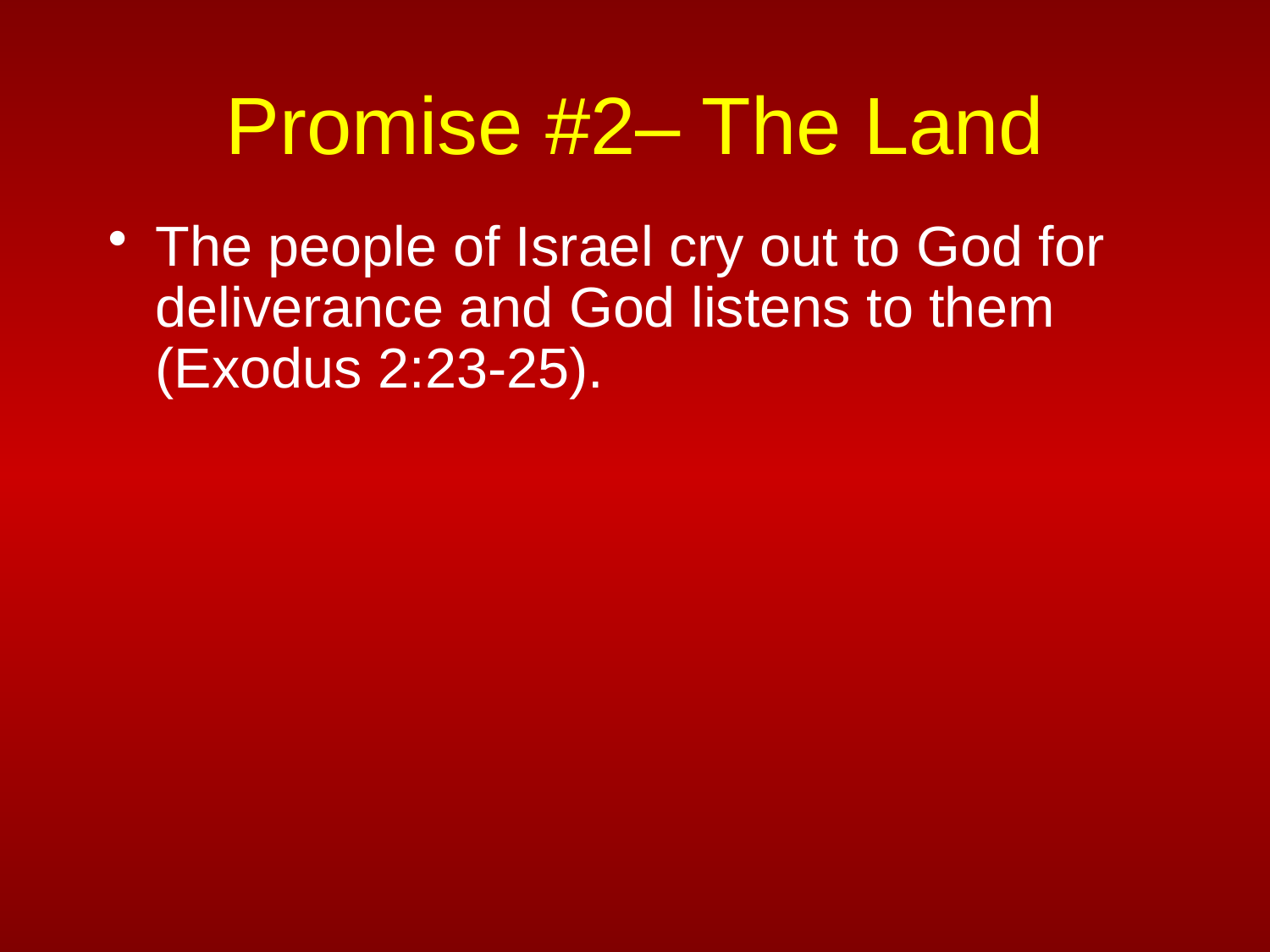

# Promise #2– The Land
The people of Israel cry out to God for deliverance and God listens to them (Exodus 2:23-25).